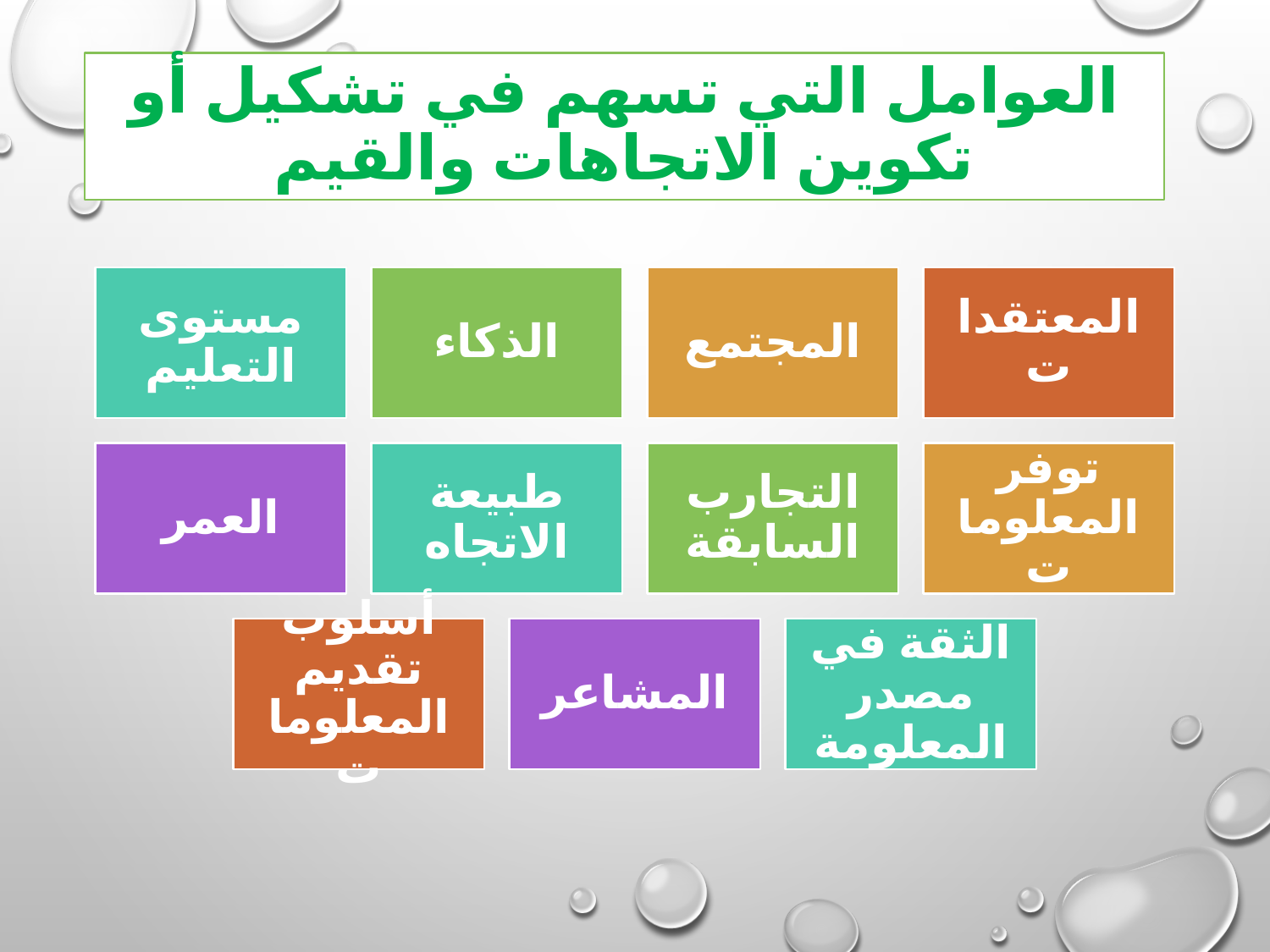

# العوامل التي تسهم في تشكيل أو تكوين الاتجاهات والقيم
مستوى التعليم
الذكاء
المجتمع
المعتقدات
العمر
طبيعة الاتجاه
التجارب السابقة
توفر المعلومات
أسلوب تقديم المعلومات
المشاعر
الثقة في مصدر المعلومة